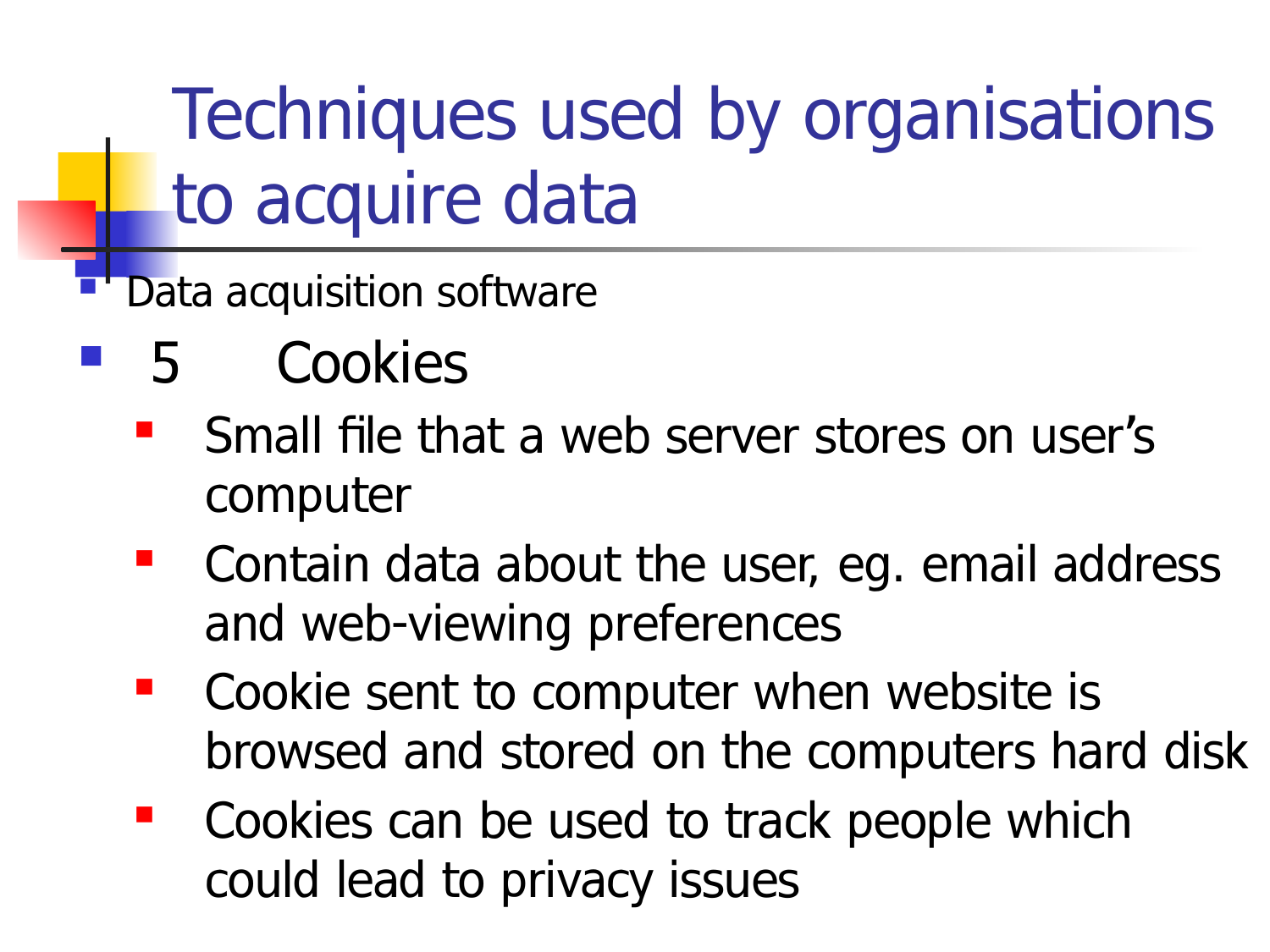

# Techniques used by organisations to acquire data
Data acquisition software
5	Cookies
Small file that a web server stores on user’s computer
Contain data about the user, eg. email address and web-viewing preferences
Cookie sent to computer when website is browsed and stored on the computers hard disk
Cookies can be used to track people which could lead to privacy issues